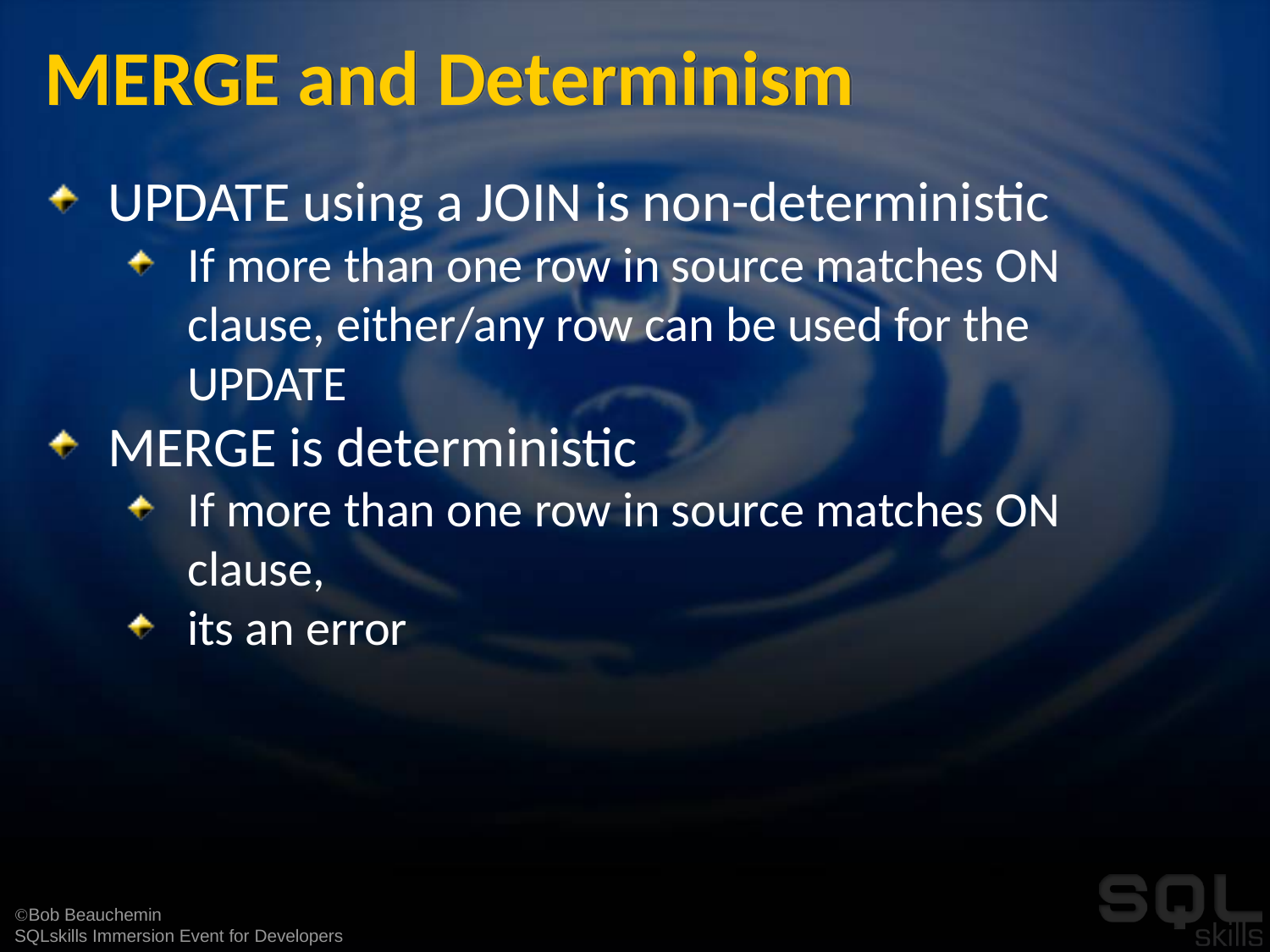

# MERGE and Determinism
UPDATE using a JOIN is non-deterministic
If more than one row in source matches ON clause, either/any row can be used for the UPDATE
MERGE is deterministic
If more than one row in source matches ON clause,
its an error